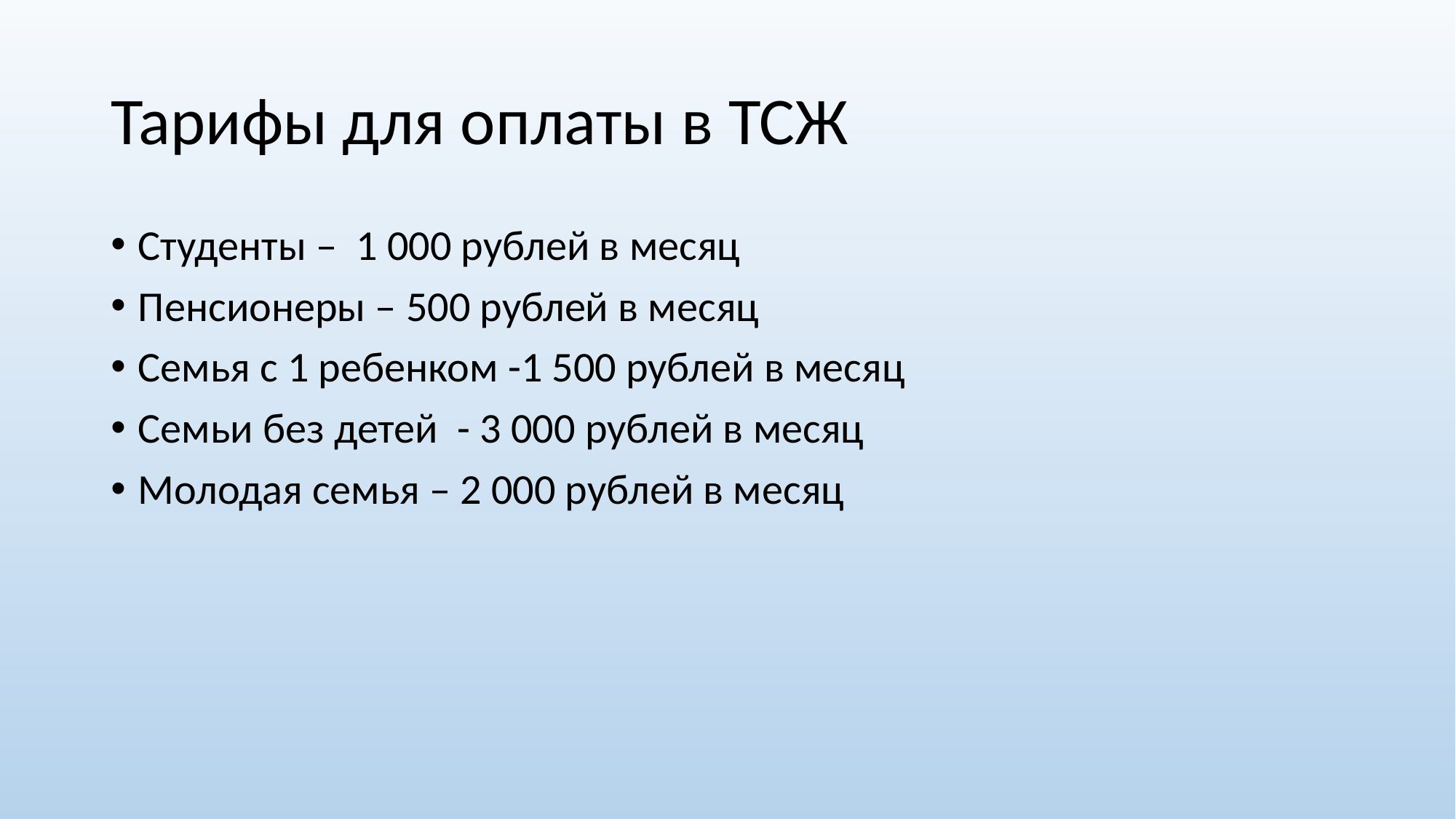

# Тарифы для оплаты в ТСЖ
Студенты –  1 000 рублей в месяц
Пенсионеры – 500 рублей в месяц
Семья с 1 ребенком -1 500 рублей в месяц
Семьи без детей  - 3 000 рублей в месяц
Молодая семья – 2 000 рублей в месяц